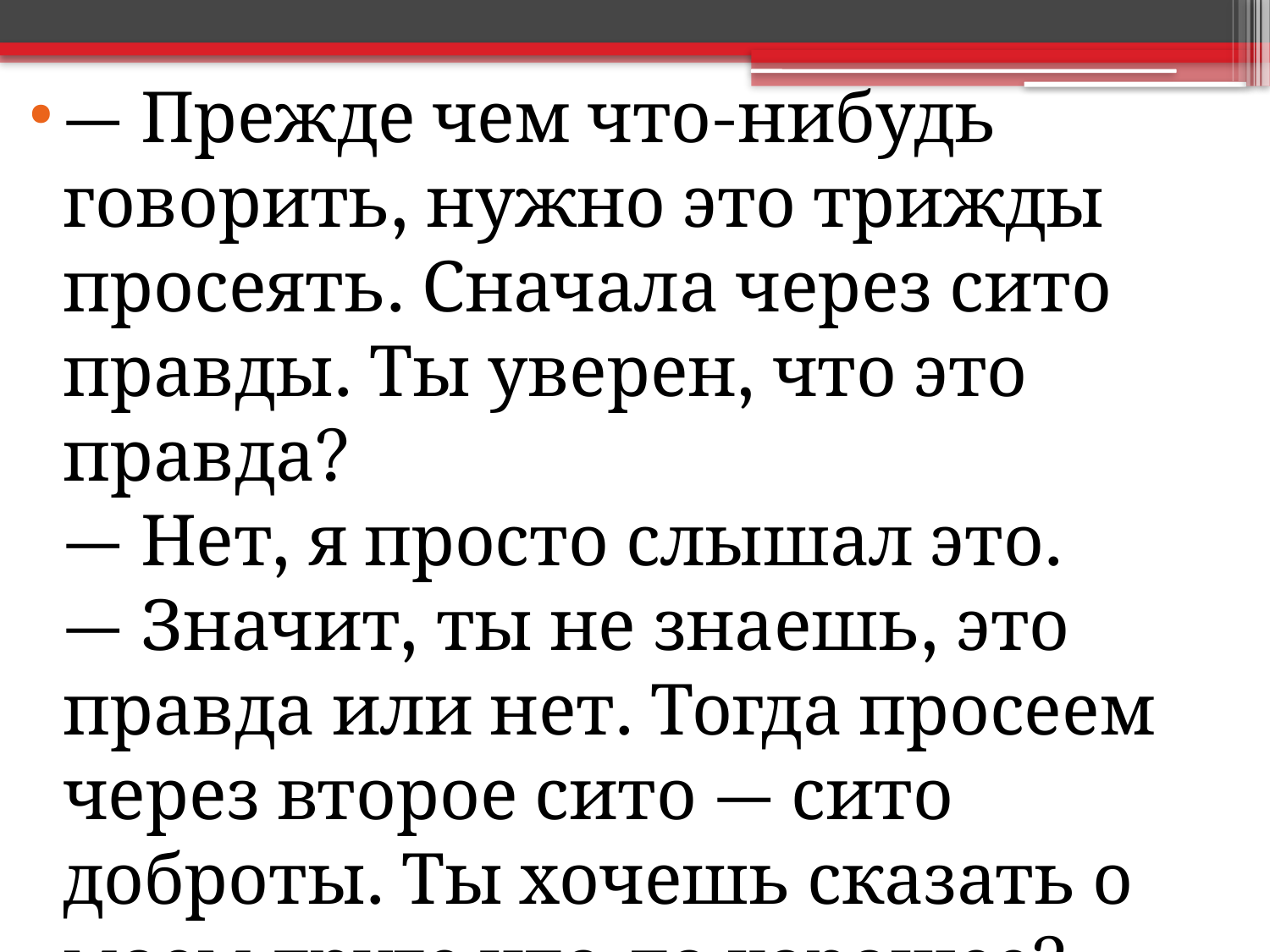

— Прежде чем что-нибудь говорить, нужно это трижды просеять. Сначала через сито правды. Ты уверен, что это правда?
— Нет, я просто слышал это.
— Значит, ты не знаешь, это правда или нет. Тогда просеем через второе сито — сито доброты. Ты хочешь сказать о моем друге что-то хорошее?